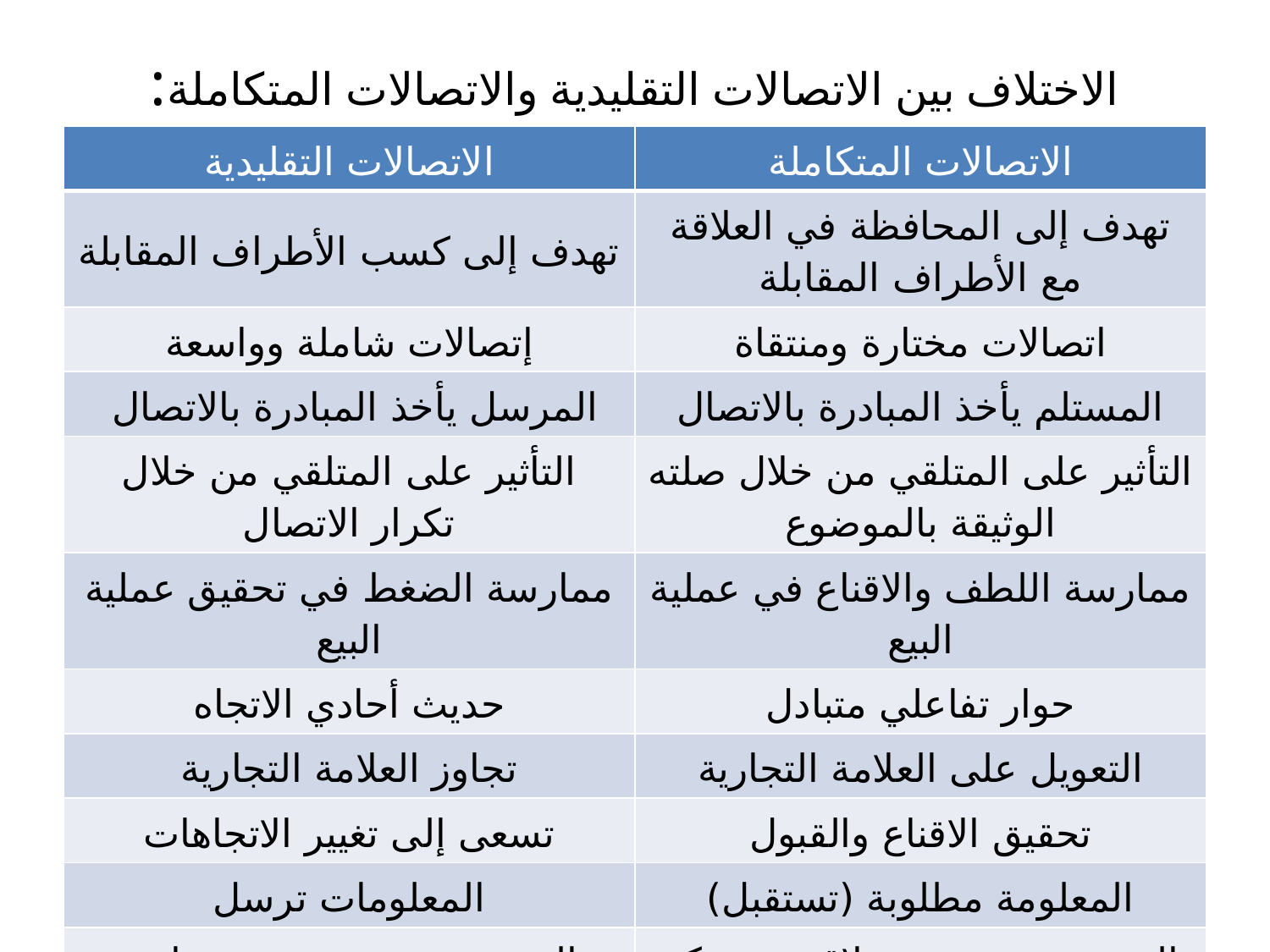

# الاختلاف بين الاتصالات التقليدية والاتصالات المتكاملة:
| الاتصالات التقليدية | الاتصالات المتكاملة |
| --- | --- |
| تهدف إلى كسب الأطراف المقابلة | تهدف إلى المحافظة في العلاقة مع الأطراف المقابلة |
| إتصالات شاملة وواسعة | اتصالات مختارة ومنتقاة |
| المرسل يأخذ المبادرة بالاتصال | المستلم يأخذ المبادرة بالاتصال |
| التأثير على المتلقي من خلال تكرار الاتصال | التأثير على المتلقي من خلال صلته الوثيقة بالموضوع |
| ممارسة الضغط في تحقيق عملية البيع | ممارسة اللطف والاقناع في عملية البيع |
| حديث أحادي الاتجاه | حوار تفاعلي متبادل |
| تجاوز العلامة التجارية | التعويل على العلامة التجارية |
| تسعى إلى تغيير الاتجاهات | تحقيق الاقناع والقبول |
| المعلومات ترسل | المعلومة مطلوبة (تستقبل) |
| التوجه نحو عقد صفقة تجارية | التوجه نحو تحقيق علاقة مشتركة |